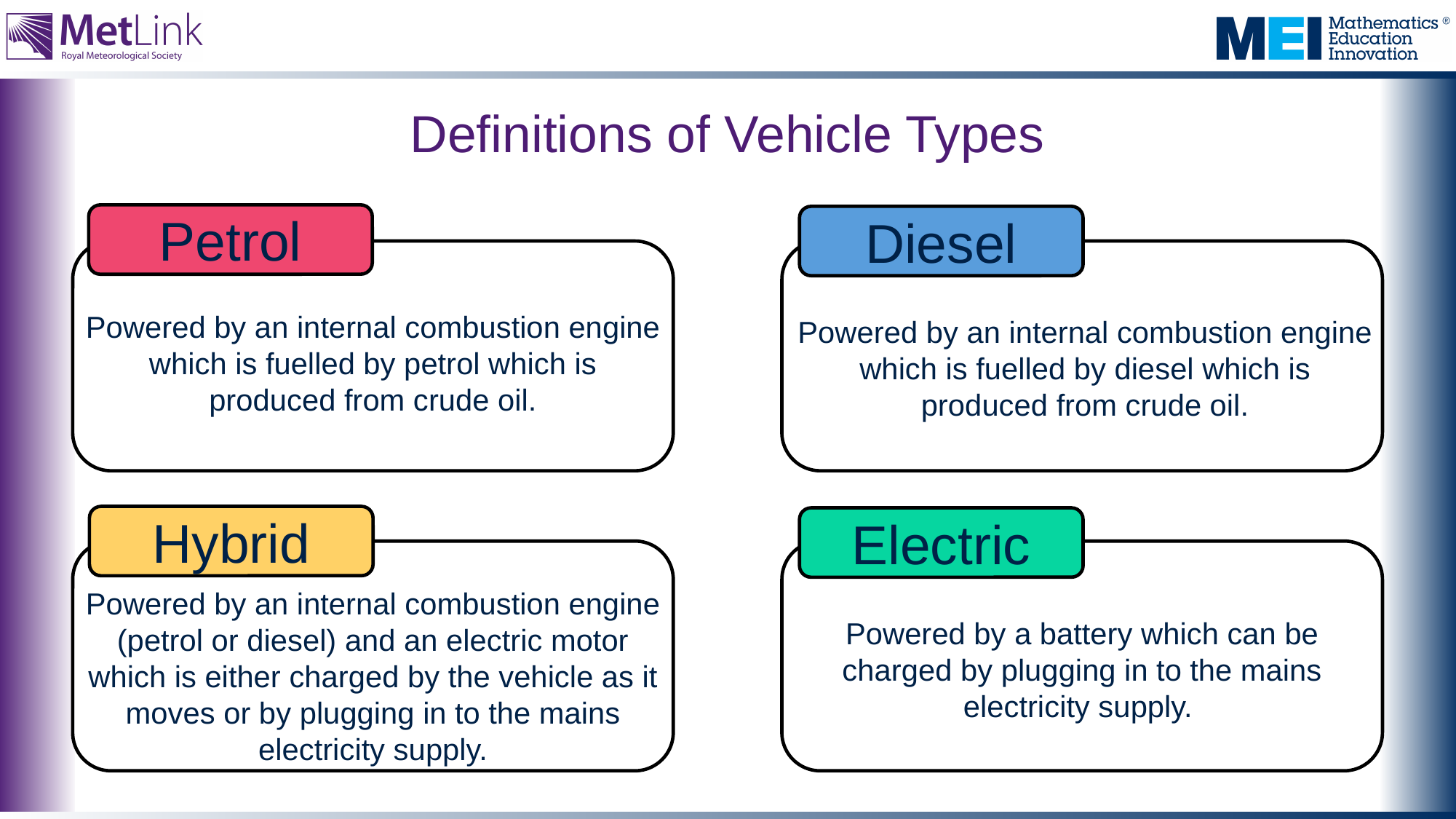

# Definitions of Vehicle Types
Petrol

Powered by an internal combustion engine which is fuelled by petrol which is produced from crude oil.
Diesel

Powered by an internal combustion engine which is fuelled by diesel which is produced from crude oil.
Hybrid

Powered by an internal combustion engine (petrol or diesel) and an electric motor which is either charged by the vehicle as it moves or by plugging in to the mains electricity supply.
Electric

Powered by a battery which can be charged by plugging in to the mains electricity supply.